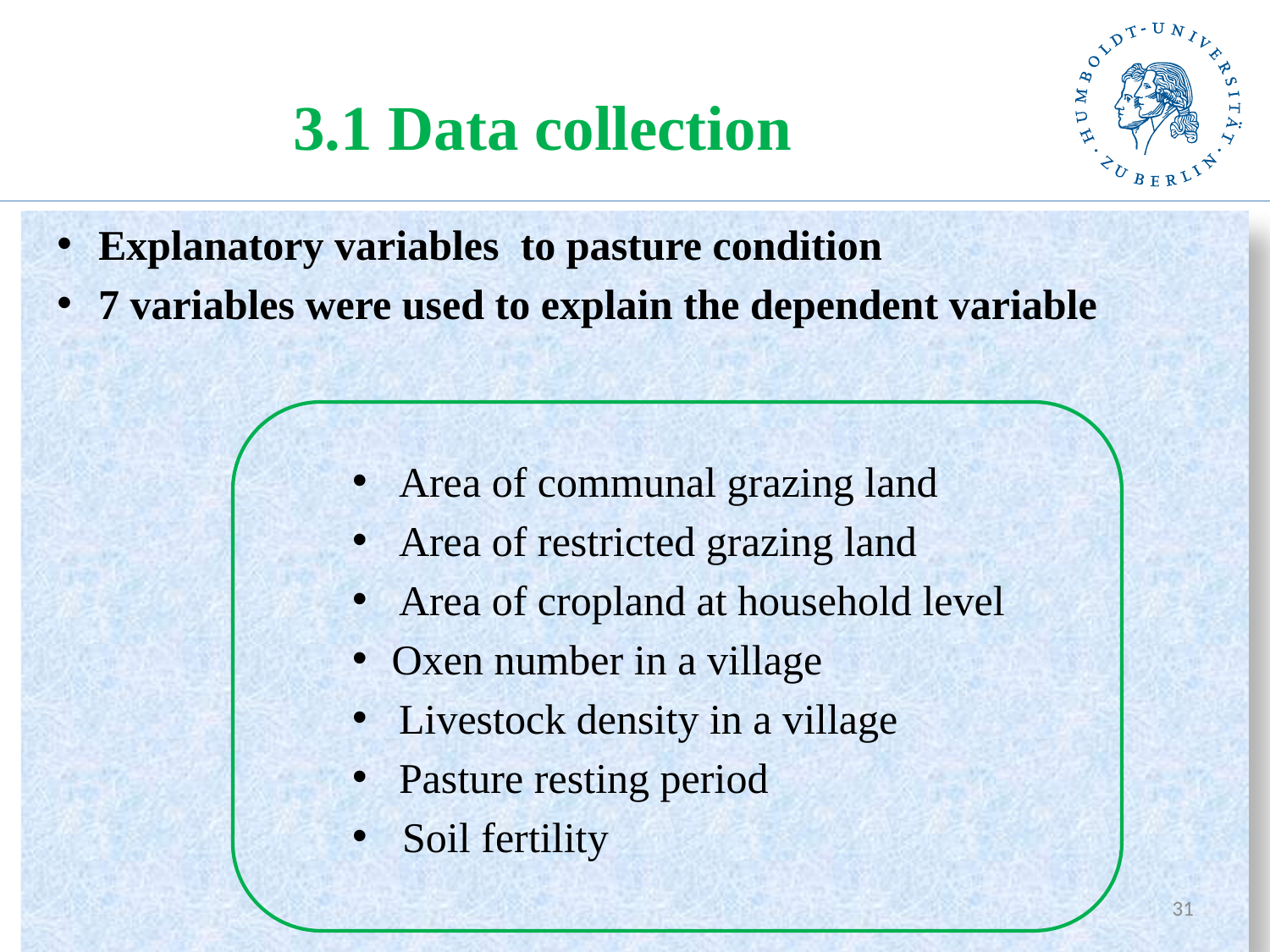

3.1 Data collection
Explanatory variables  to pasture condition
7 variables were used to explain the dependent variable

Area of communal grazing land
Area of restricted grazing land
Area of cropland at household level
Oxen number in a village
Livestock density in a village
Pasture resting period
 Soil fertility

31